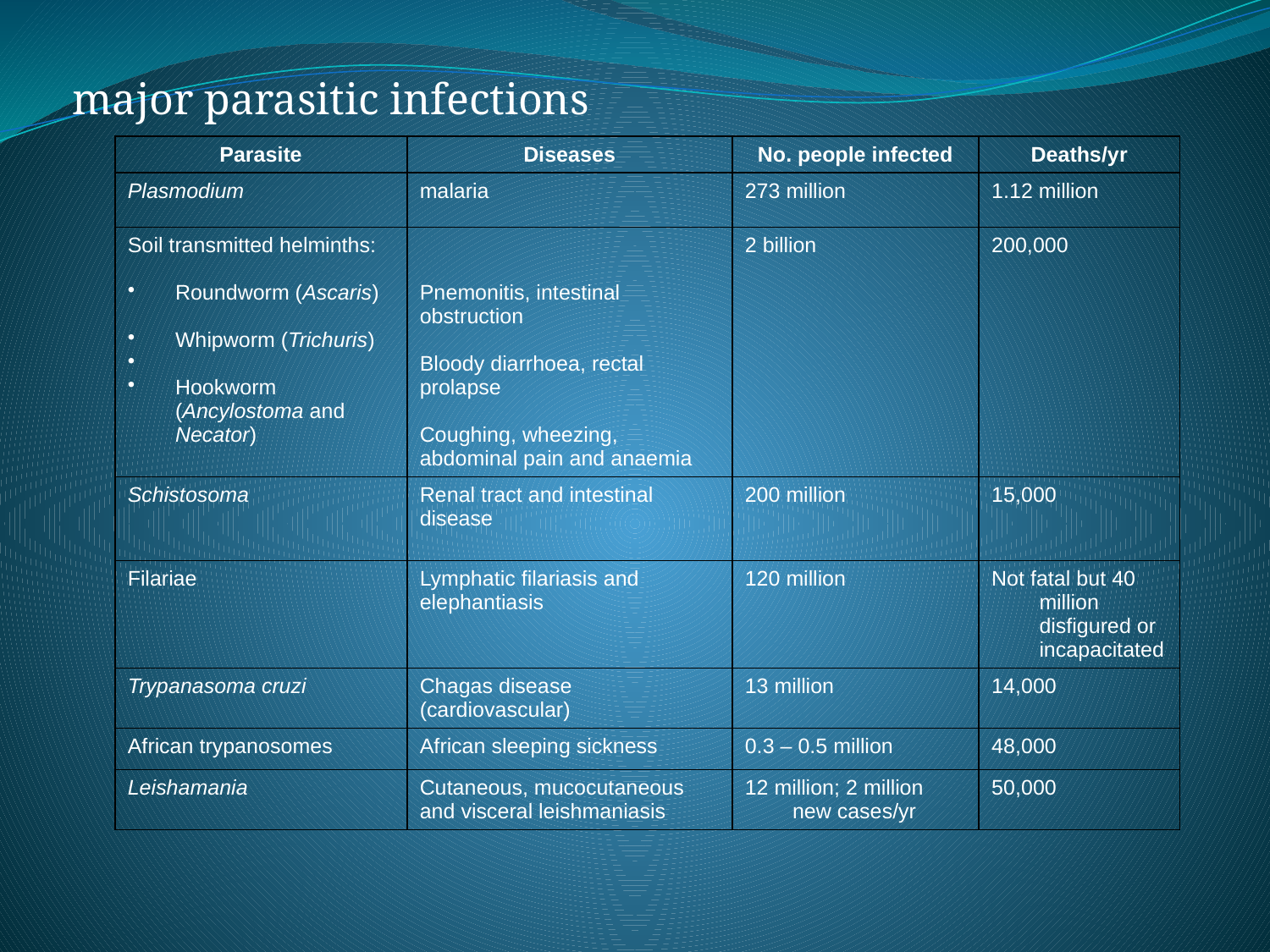

major parasitic infections
| Parasite | Diseases | No. people infected | Deaths/yr |
| --- | --- | --- | --- |
| Plasmodium | malaria | 273 million | 1.12 million |
| Soil transmitted helminths: Roundworm (Ascaris) Whipworm (Trichuris) Hookworm (Ancylostoma and Necator) | Pnemonitis, intestinal obstruction Bloody diarrhoea, rectal prolapse Coughing, wheezing, abdominal pain and anaemia | 2 billion | 200,000 |
| Schistosoma | Renal tract and intestinal disease | 200 million | 15,000 |
| Filariae | Lymphatic filariasis and elephantiasis | 120 million | Not fatal but 40 million disfigured or incapacitated |
| Trypanasoma cruzi | Chagas disease (cardiovascular) | 13 million | 14,000 |
| African trypanosomes | African sleeping sickness | 0.3 – 0.5 million | 48,000 |
| Leishamania | Cutaneous, mucocutaneous and visceral leishmaniasis | 12 million; 2 million new cases/yr | 50,000 |